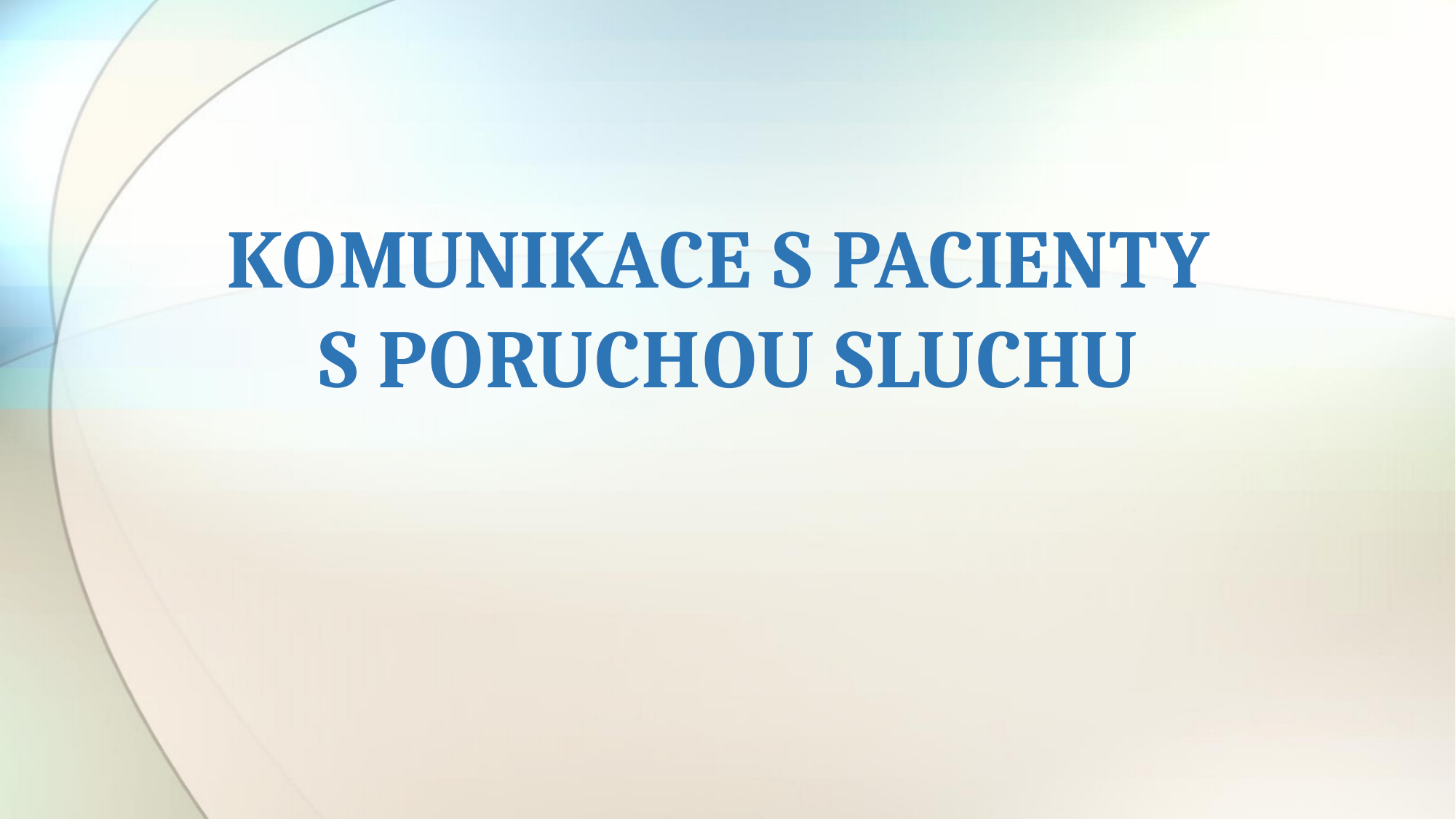

# KOMUNIKACE S PACIENTY S PORUCHOU SLUCHU